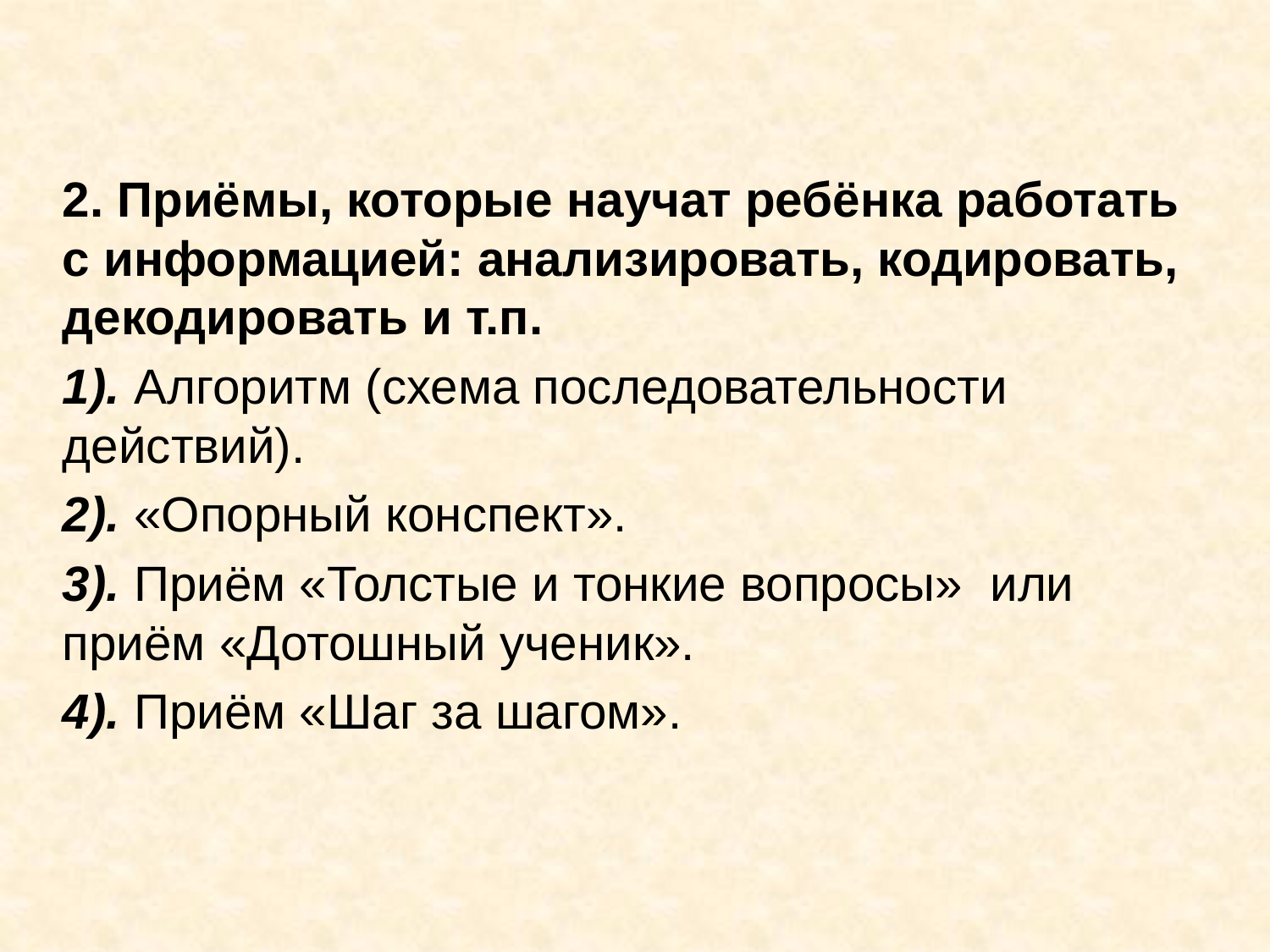

2. Приёмы, которые научат ребёнка работать с информацией: анализировать, кодировать, декодировать и т.п.
1). Алгоритм (схема последовательности действий).
2). «Опорный конспект».
3). Приём «Толстые и тонкие вопросы»  или приём «Дотошный ученик».
4). Приём «Шаг за шагом».